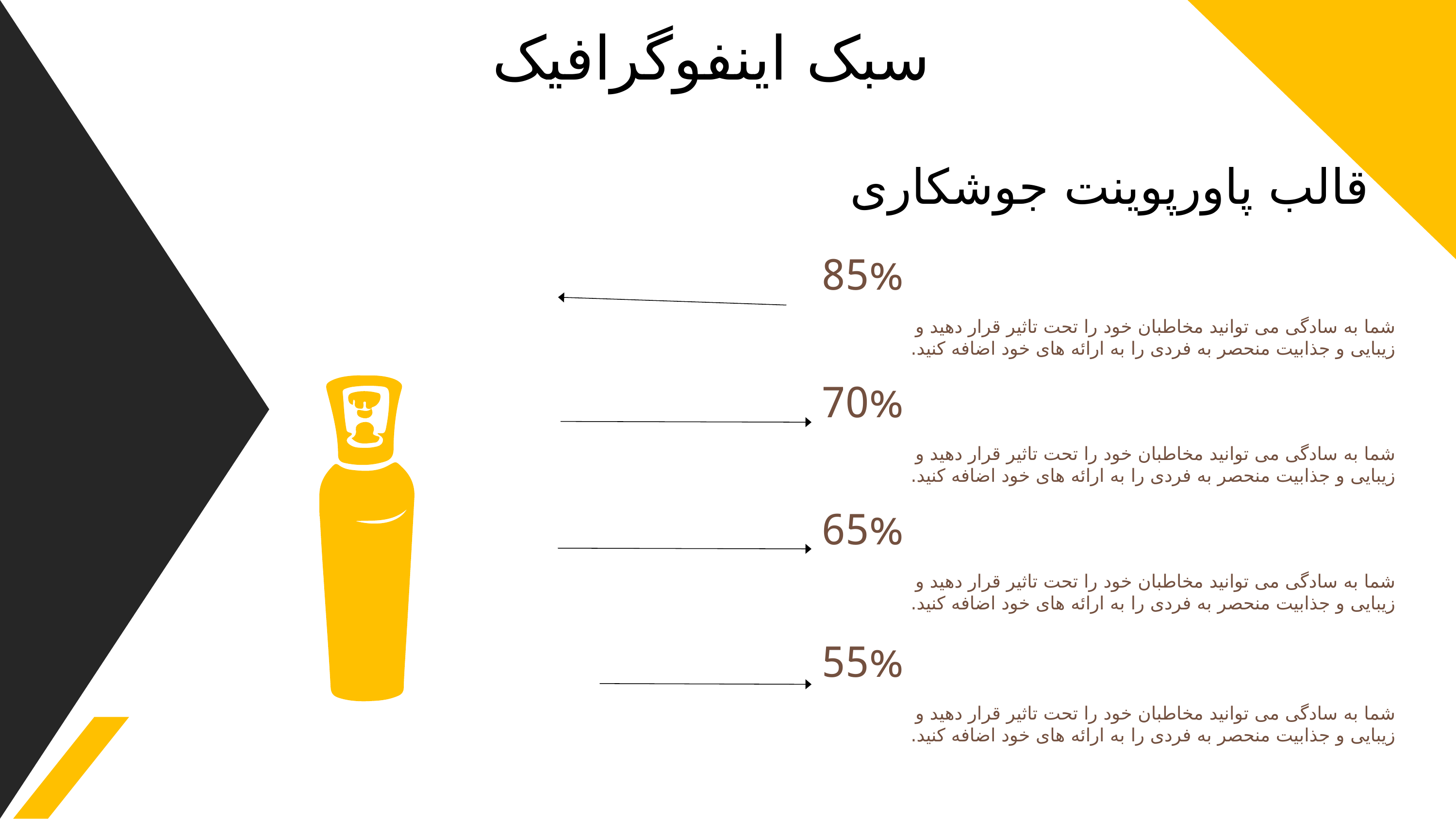

سبک اینفوگرافیک
 قالب پاورپوینت جوشکاری
85%

شما به سادگی می توانید مخاطبان خود را تحت تاثیر قرار دهید و زیبایی و جذابیت منحصر به فردی را به ارائه های خود اضافه کنید.
70%

شما به سادگی می توانید مخاطبان خود را تحت تاثیر قرار دهید و زیبایی و جذابیت منحصر به فردی را به ارائه های خود اضافه کنید.

65%

شما به سادگی می توانید مخاطبان خود را تحت تاثیر قرار دهید و زیبایی و جذابیت منحصر به فردی را به ارائه های خود اضافه کنید.
55%

شما به سادگی می توانید مخاطبان خود را تحت تاثیر قرار دهید و زیبایی و جذابیت منحصر به فردی را به ارائه های خود اضافه کنید.